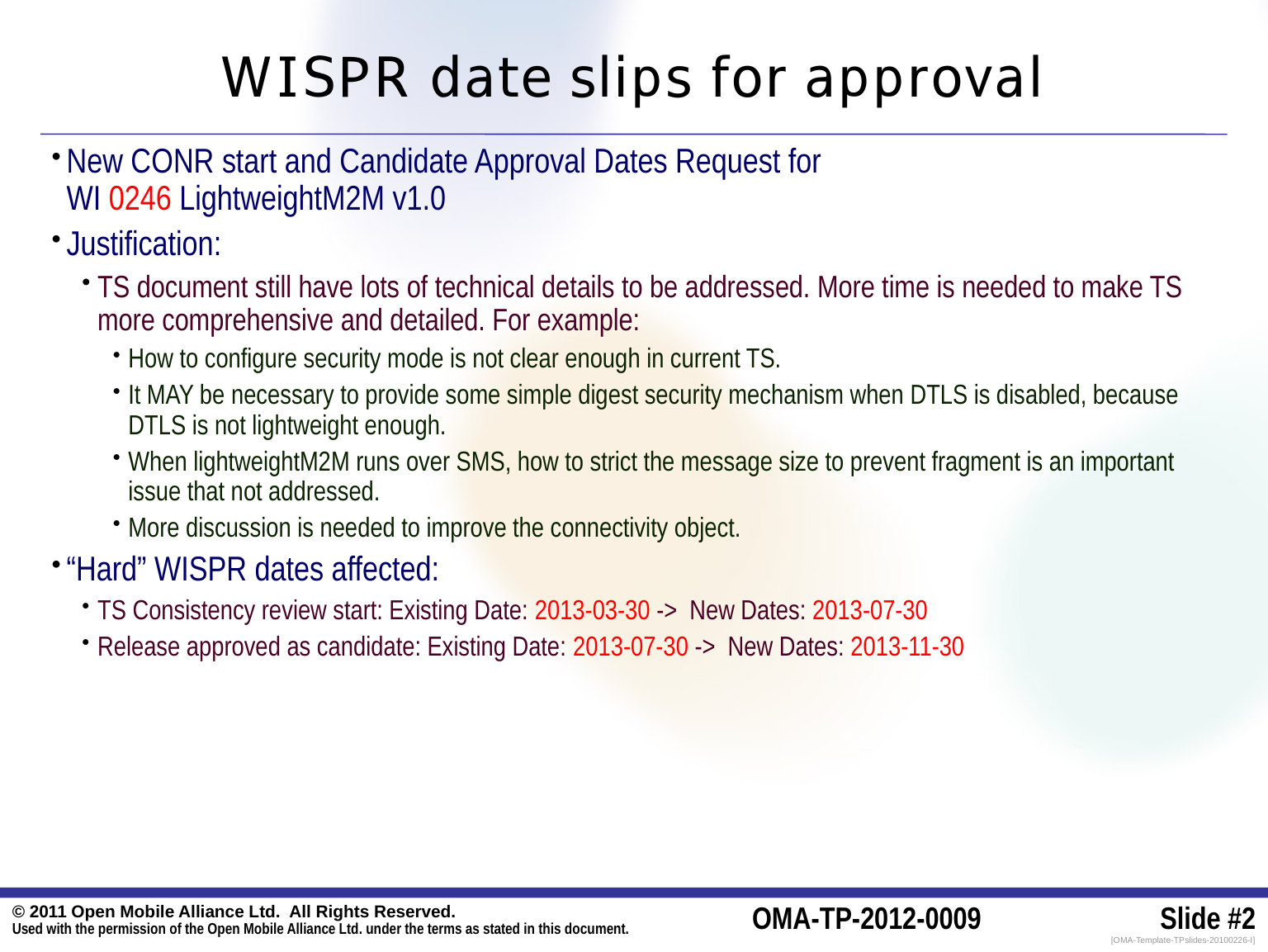

# WISPR date slips for approval
New CONR start and Candidate Approval Dates Request for
WI 0246 LightweightM2M v1.0
Justification:
TS document still have lots of technical details to be addressed. More time is needed to make TS more comprehensive and detailed. For example:
How to configure security mode is not clear enough in current TS.
It MAY be necessary to provide some simple digest security mechanism when DTLS is disabled, because DTLS is not lightweight enough.
When lightweightM2M runs over SMS, how to strict the message size to prevent fragment is an important issue that not addressed.
More discussion is needed to improve the connectivity object.
“Hard” WISPR dates affected:
TS Consistency review start: Existing Date: 2013-03-30 ->  New Dates: 2013-07-30
Release approved as candidate: Existing Date: 2013-07-30 ->  New Dates: 2013-11-30